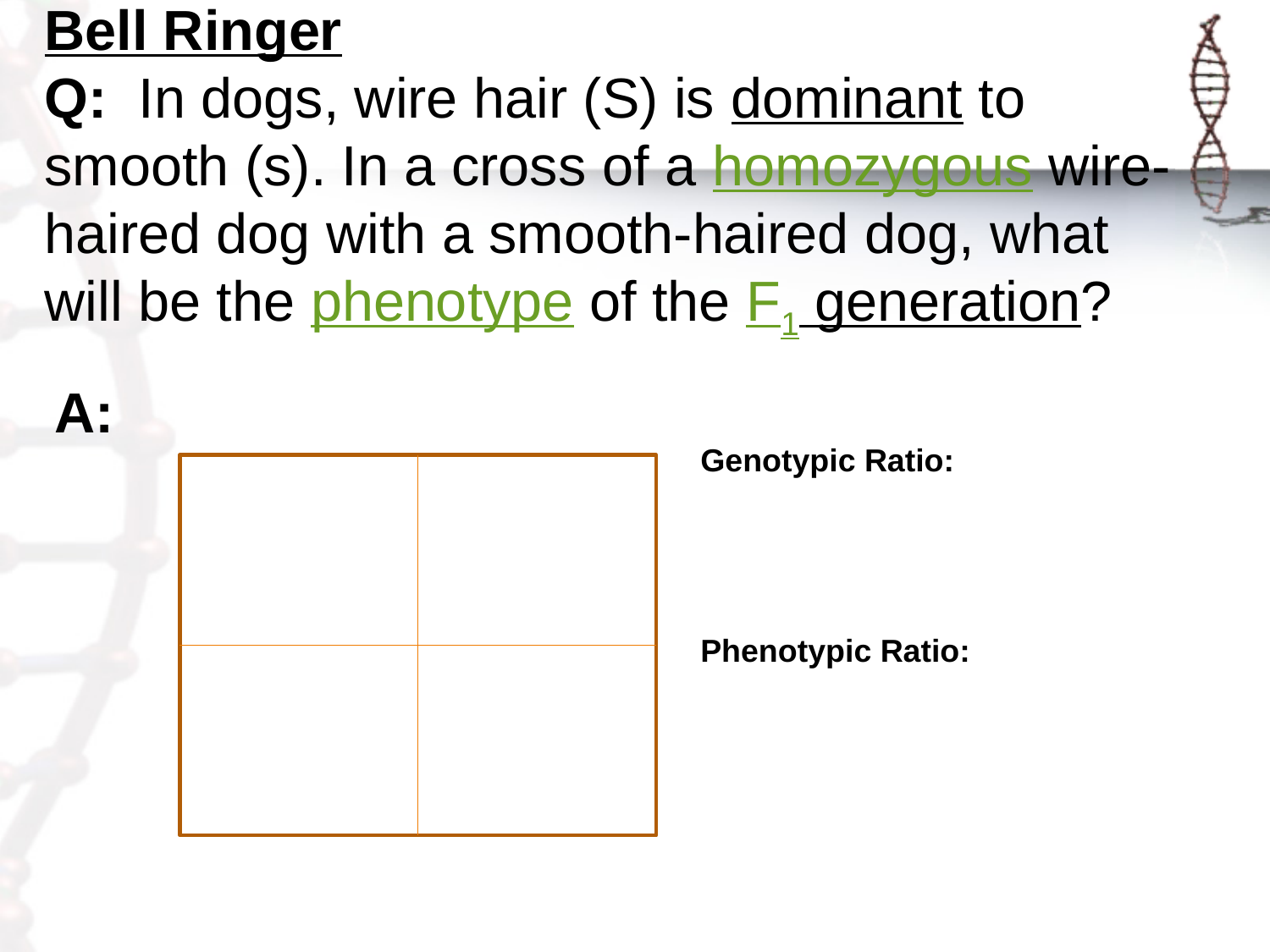

# Bell Ringer Q:  In dogs, wire hair (S) is dominant to smooth (s). In a cross of a homozygous wire-haired dog with a smooth-haired dog, what will be the phenotype of the F1 generation?
A:
Genotypic Ratio:

Phenotypic Ratio: